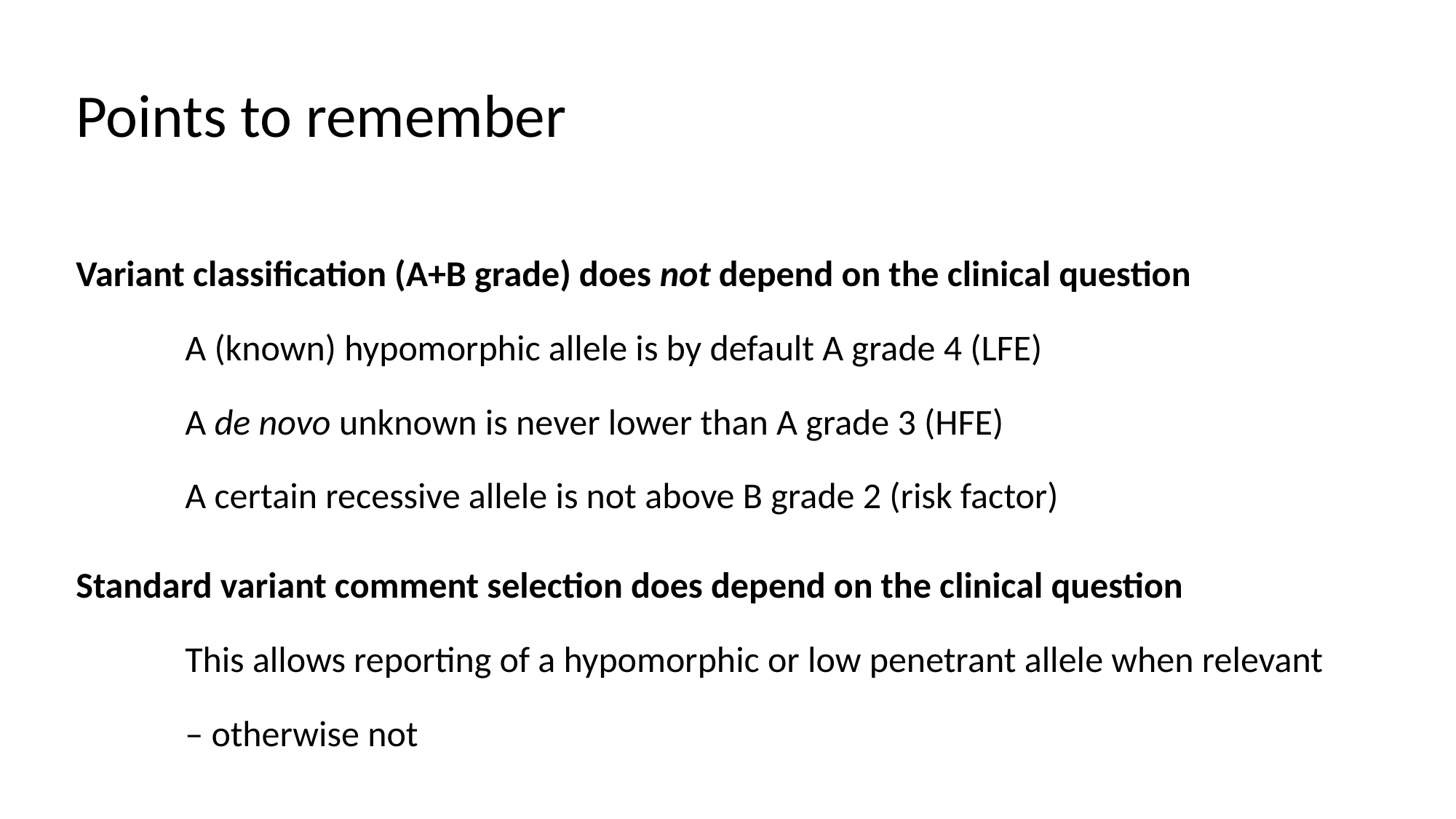

# Points to remember
Variant classification (A+B grade) does not depend on the clinical question
	A (known) hypomorphic allele is by default A grade 4 (LFE)
	A de novo unknown is never lower than A grade 3 (HFE)
	A certain recessive allele is not above B grade 2 (risk factor)
Standard variant comment selection does depend on the clinical question
	This allows reporting of a hypomorphic or low penetrant allele when relevant
	– otherwise not